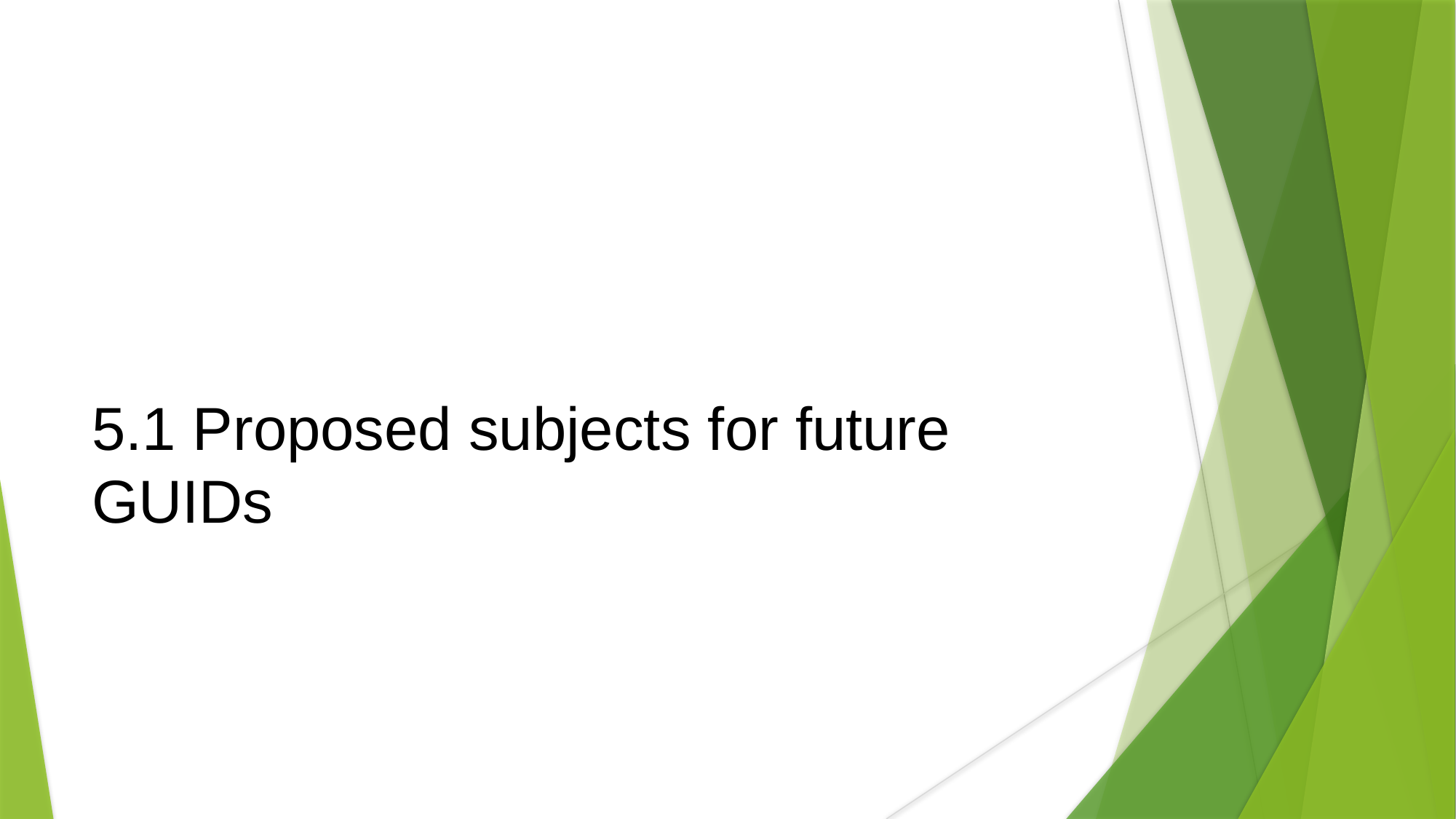

# 5.1 Proposed subjects for future GUIDs